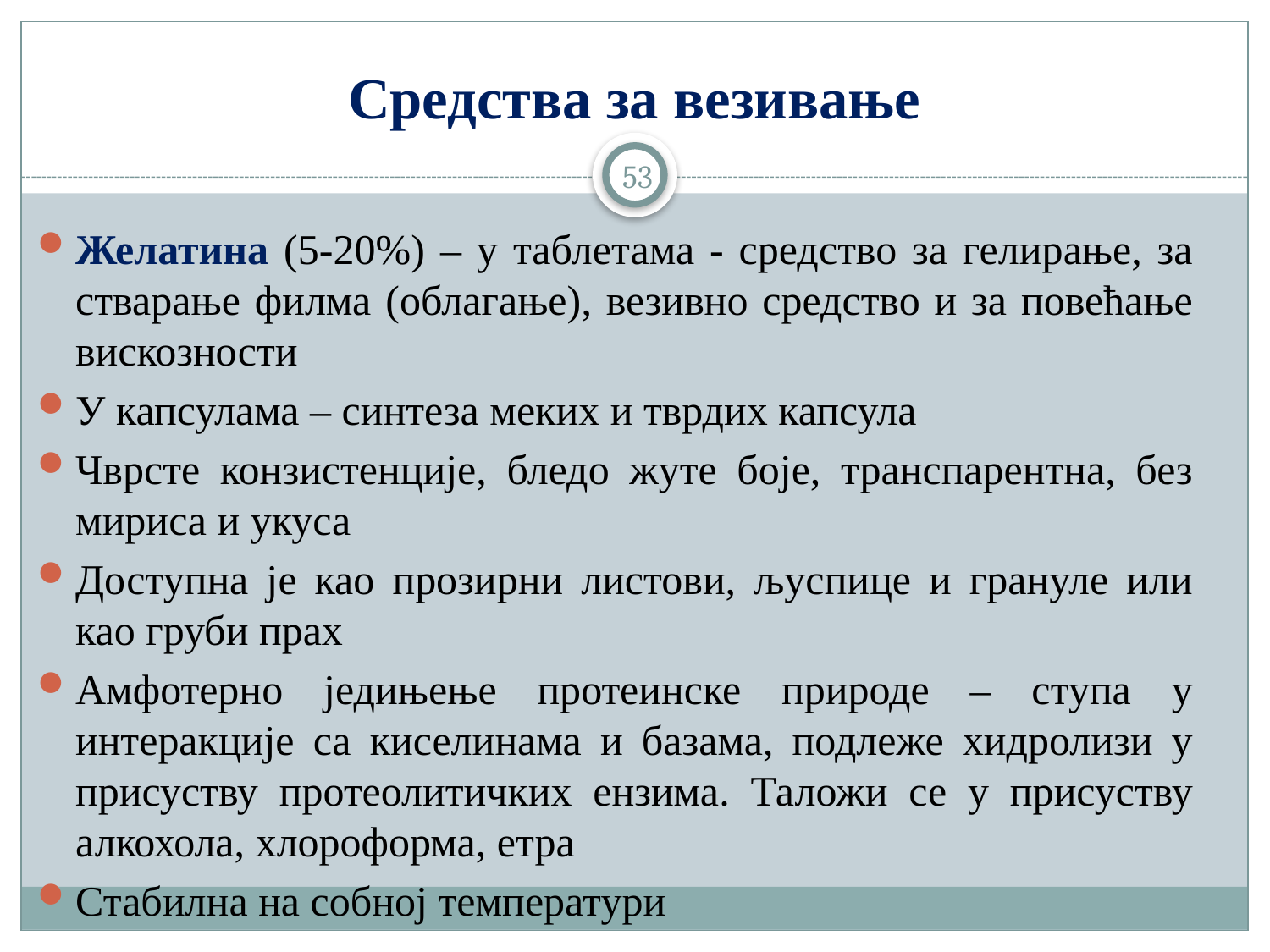

# Средства за везивање
53
Желатина (5-20%) – у таблетама - средство за гелирање, за стварање филма (облагање), везивно средство и за повећање вискозности
У капсулама – синтеза меких и тврдих капсула
Чврсте конзистенције, бледо жуте боје, транспарентна, без мириса и укуса
Доступна је као прозирни листови, љуспице и грануле или као груби прах
Амфотерно једињење протеинске природе – ступа у интеракције са киселинама и базама, подлеже хидролизи у присуству протеолитичких ензима. Таложи се у присуству алкохола, хлороформа, етра
Стабилна на собној температури